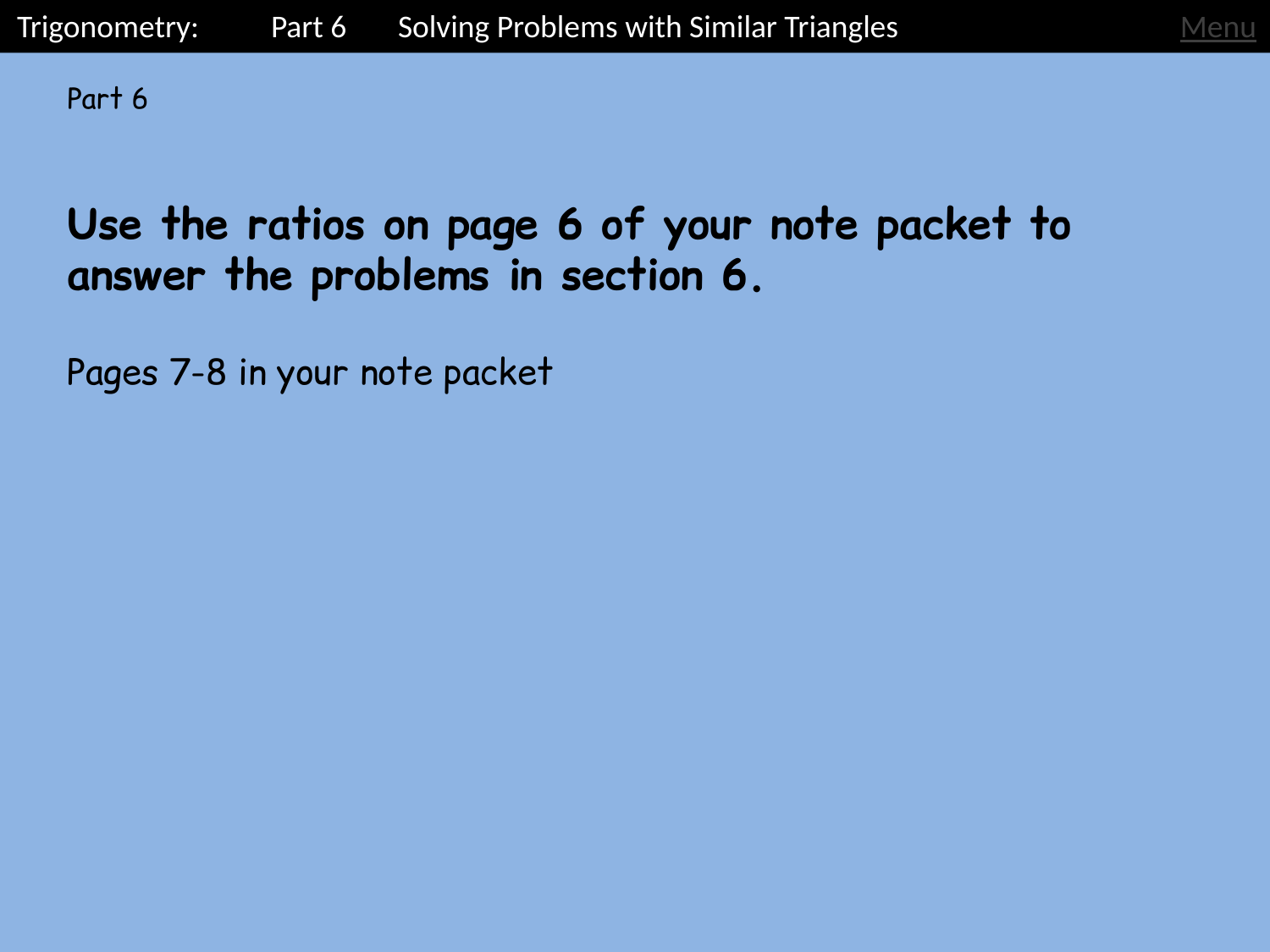

Trigonometry:  	Part 6	Solving Problems with Similar Triangles

Menu
Part 6
Use the ratios on page 6 of your note packet to answer the problems in section 6.

Pages 7-8 in your note packet